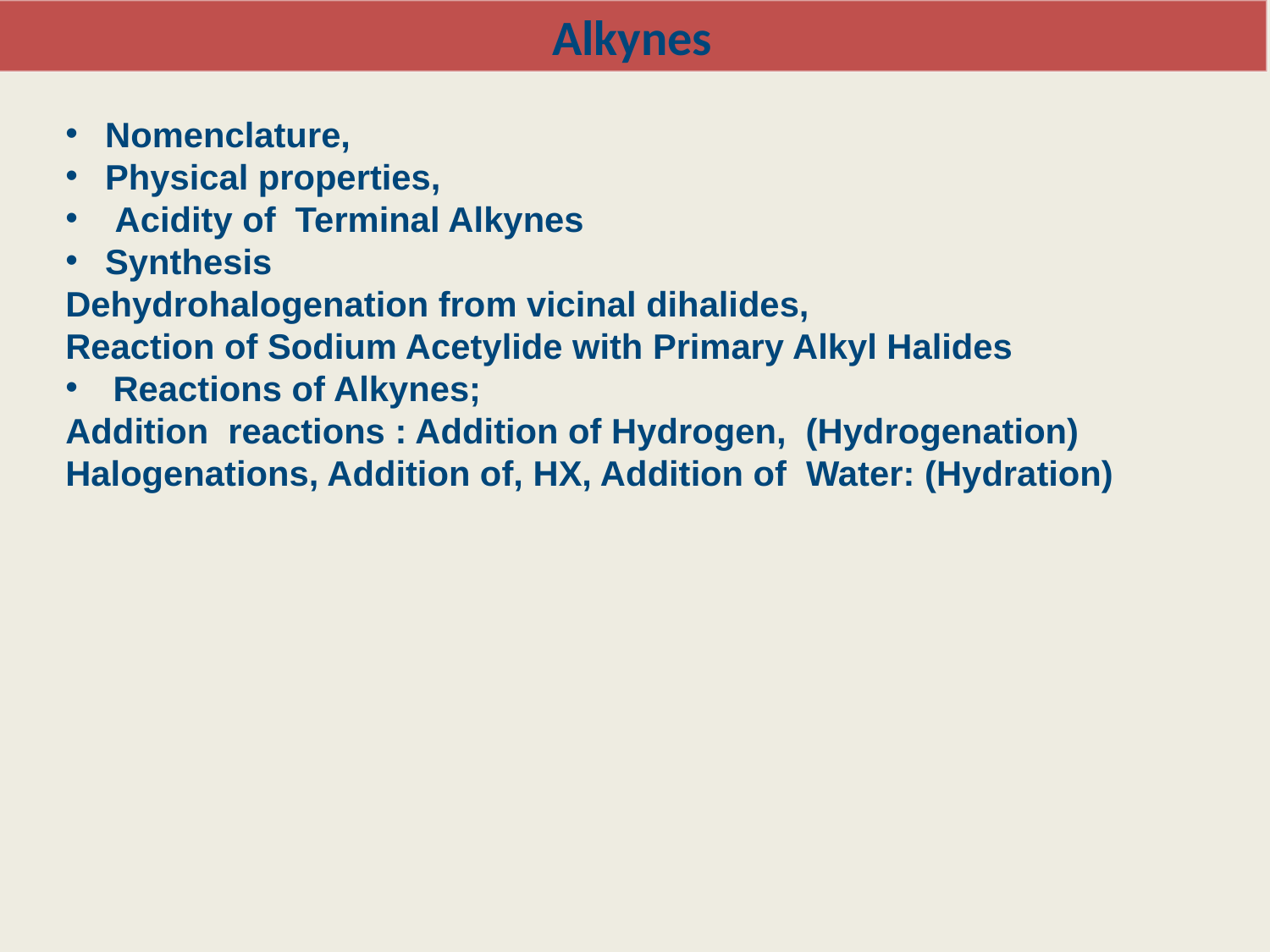

Alkynes
Nomenclature,
Physical properties,
 Acidity of  Terminal Alkynes
Synthesis
Dehydrohalogenation from vicinal dihalides,
Reaction of Sodium Acetylide with Primary Alkyl Halides
Reactions of Alkynes;
Addition  reactions : Addition of Hydrogen,  (Hydrogenation) Halogenations, Addition of, HX, Addition of  Water: (Hydration)